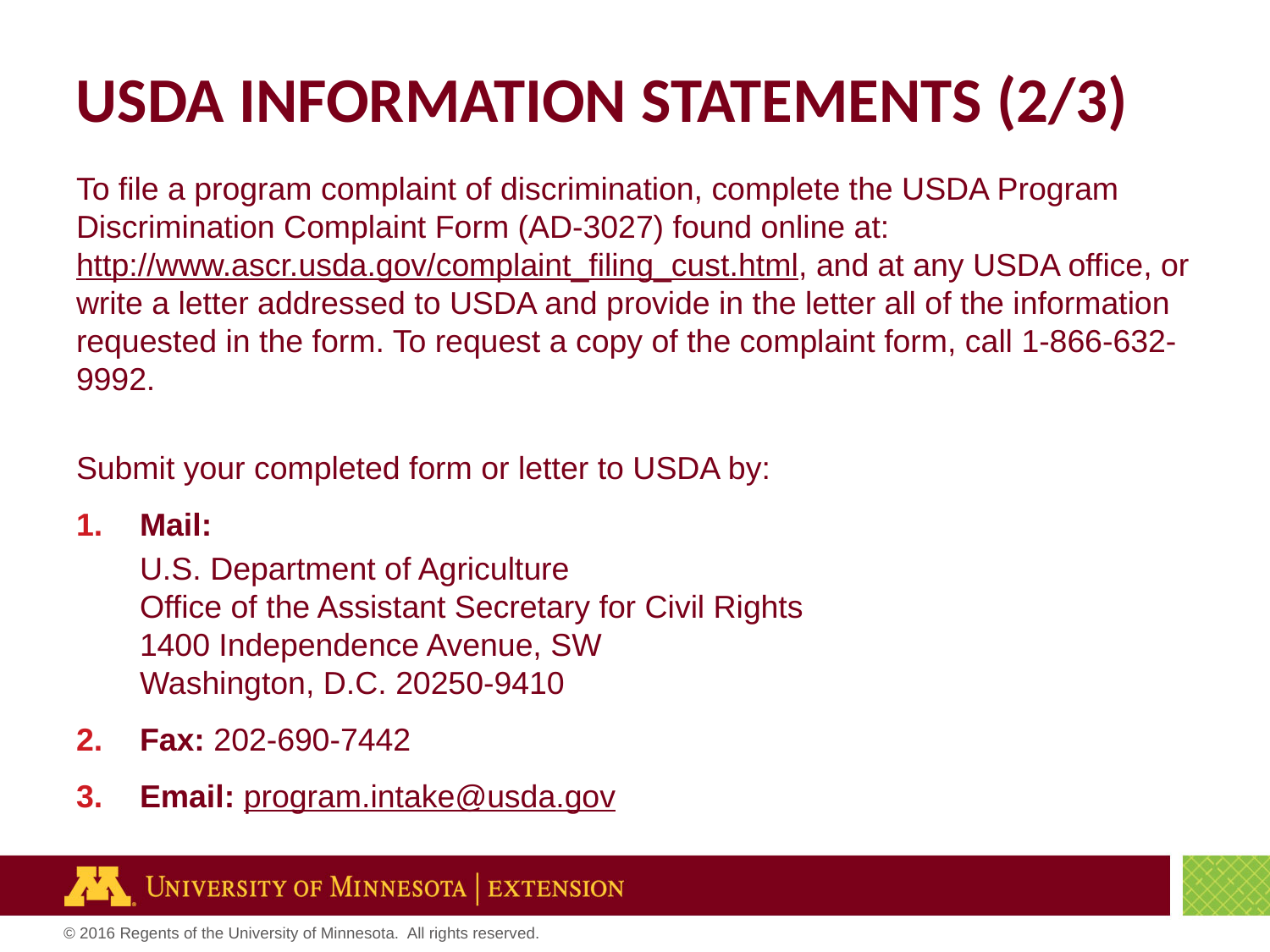

# USDA Information Statements (2/3)
To file a program complaint of discrimination, complete the USDA Program Discrimination Complaint Form (AD-3027) found online at: http://www.ascr.usda.gov/complaint_filing_cust.html, and at any USDA office, or write a letter addressed to USDA and provide in the letter all of the information requested in the form. To request a copy of the complaint form, call 1-866-632-9992.

Submit your completed form or letter to USDA by:

Mail:
U.S. Department of Agriculture
Office of the Assistant Secretary for Civil Rights
1400 Independence Avenue, SW
Washington, D.C. 20250-9410

Fax: 202-690-7442

Email: program.intake@usda.gov